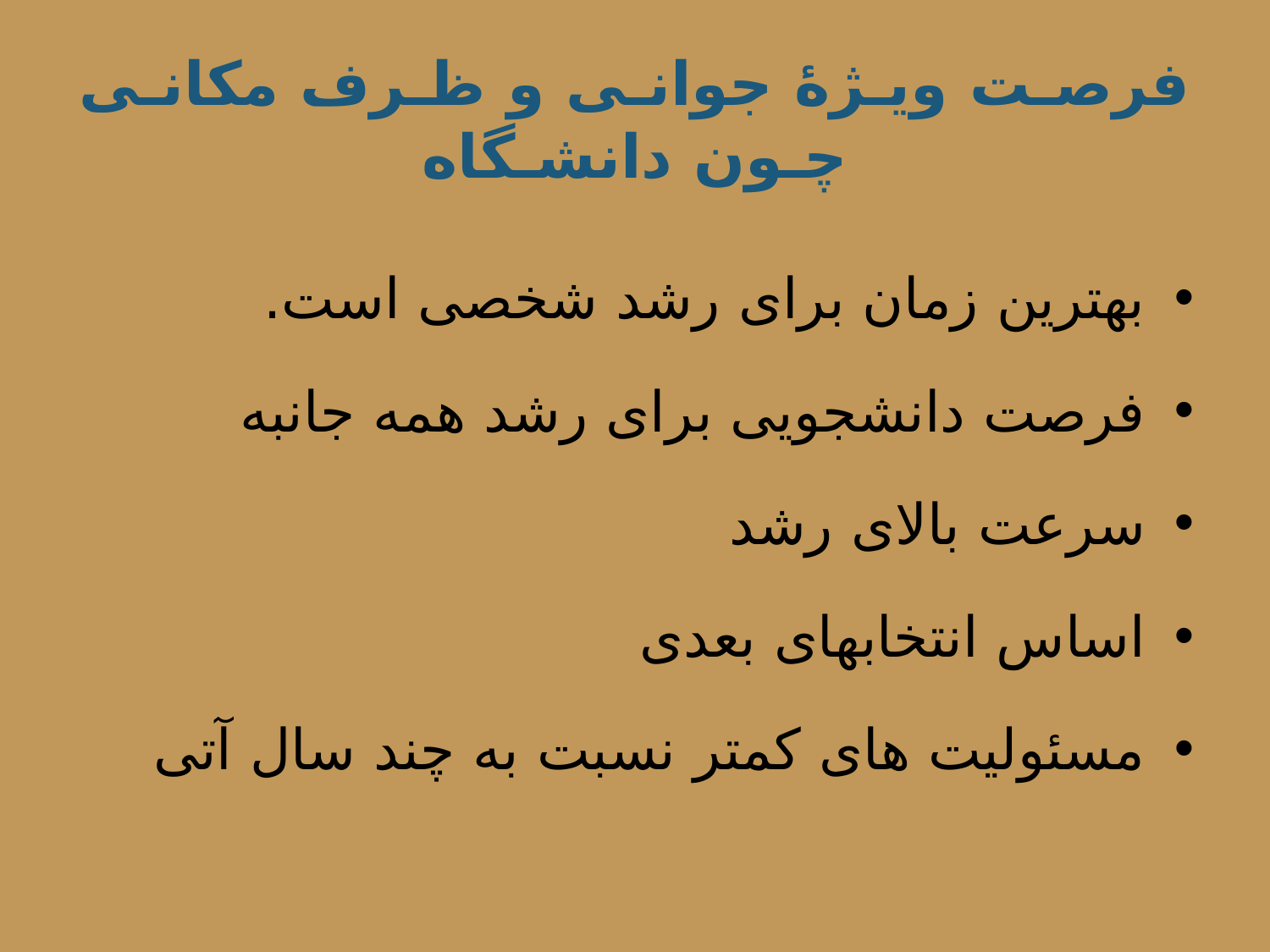

# فرصـت ویـژۀ جوانـی و ظـرف مکانـی چـون دانشـگاه
بهترین زمان برای رشد شخصی است.
فرصت دانشجویی برای رشد همه جانبه
سرعت بالای رشد
اساس انتخابهای بعدی
مسئولیت های کمتر نسبت به چند سال آتی